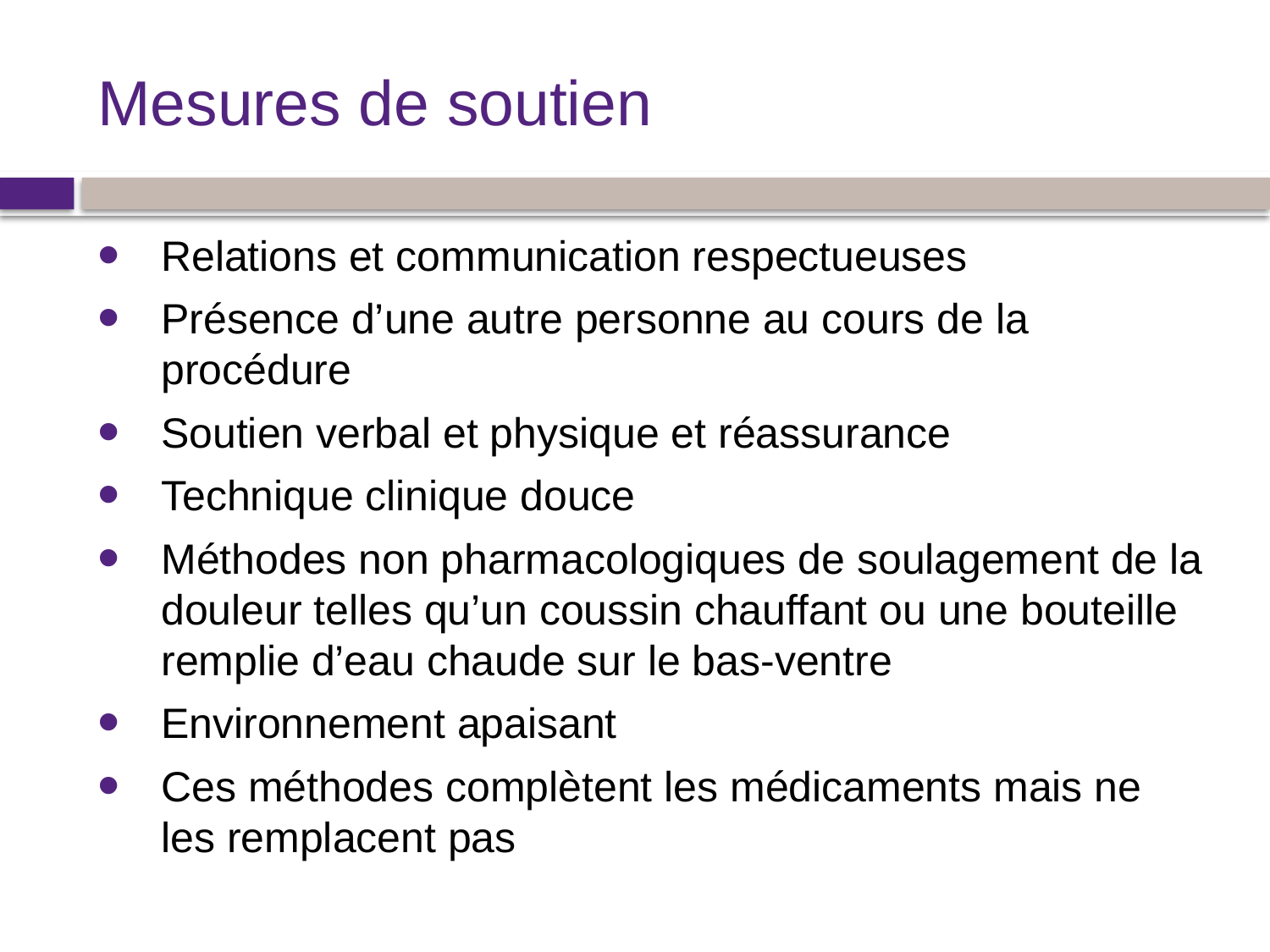

# Mesures de soutien
Relations et communication respectueuses
Présence d’une autre personne au cours de la procédure
Soutien verbal et physique et réassurance
Technique clinique douce
Méthodes non pharmacologiques de soulagement de la douleur telles qu’un coussin chauffant ou une bouteille remplie d’eau chaude sur le bas-ventre
Environnement apaisant
Ces méthodes complètent les médicaments mais ne les remplacent pas